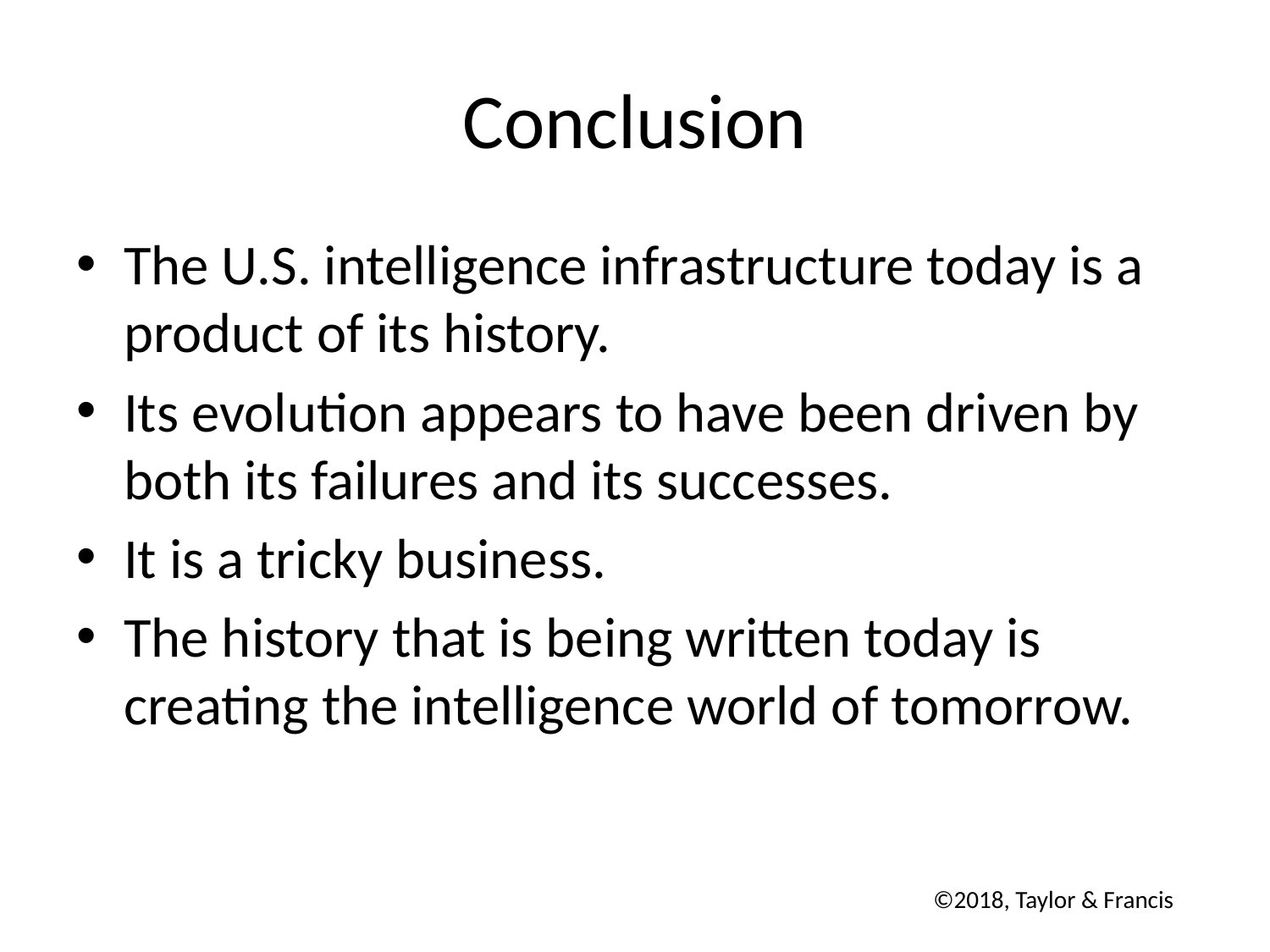

# Conclusion
The U.S. intelligence infrastructure today is a product of its history.
Its evolution appears to have been driven by both its failures and its successes.
It is a tricky business.
The history that is being written today is creating the intelligence world of tomorrow.
©2018, Taylor & Francis